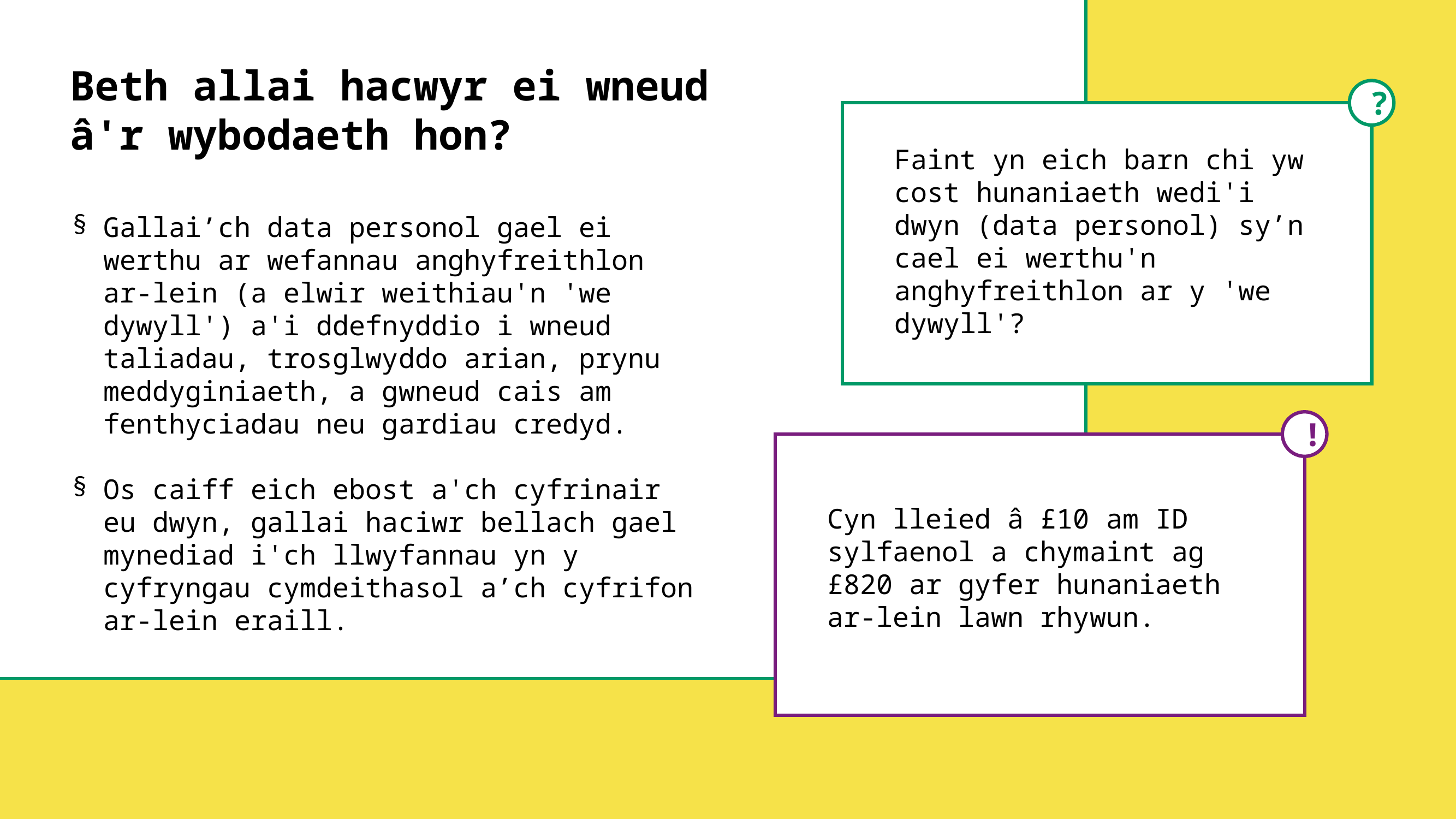

Beth allai hacwyr ei wneud â'r wybodaeth hon?

?

Faint yn eich barn chi yw cost hunaniaeth wedi'i dwyn (data personol) sy’n cael ei werthu'n anghyfreithlon ar y 'we dywyll'?

Gallai’ch data personol gael ei werthu ar wefannau anghyfreithlon ar-lein (a elwir weithiau'n 'we dywyll') a'i ddefnyddio i wneud taliadau, trosglwyddo arian, prynu meddyginiaeth, a gwneud cais am fenthyciadau neu gardiau credyd.

Os caiff eich ebost a'ch cyfrinair eu dwyn, gallai haciwr bellach gael mynediad i'ch llwyfannau yn y cyfryngau cymdeithasol a’ch cyfrifon ar-lein eraill.

!
Cyn lleied â £10 am ID sylfaenol a chymaint ag £820 ar gyfer hunaniaeth ar-lein lawn rhywun.